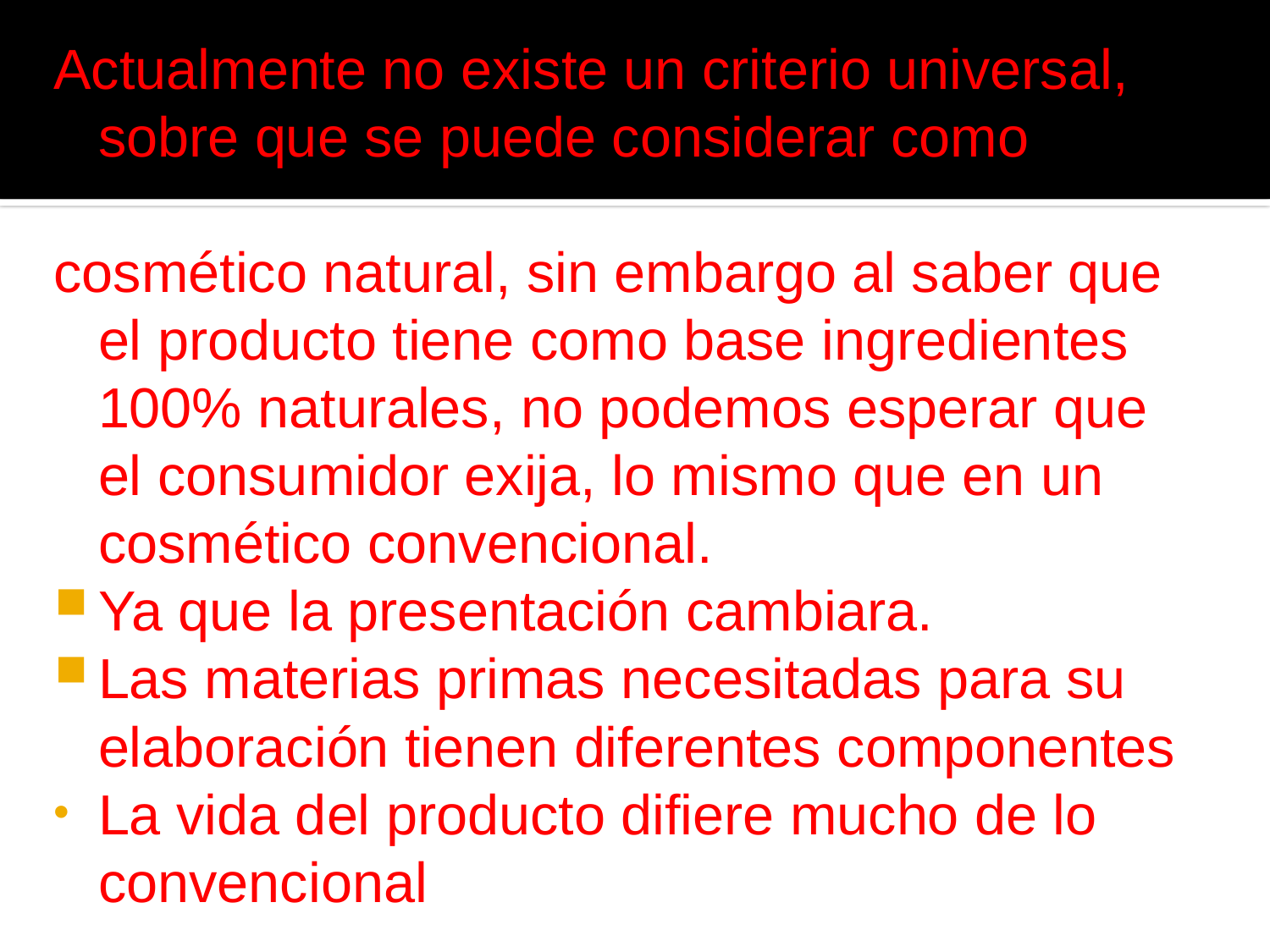

Actualmente no existe un criterio universal, sobre que se puede considerar como

cosmético natural, sin embargo al saber que el producto tiene como base ingredientes 100% naturales, no podemos esperar que el consumidor exija, lo mismo que en un cosmético convencional.
Ya que la presentación cambiara.
Las materias primas necesitadas para su elaboración tienen diferentes componentes
La vida del producto difiere mucho de lo convencional